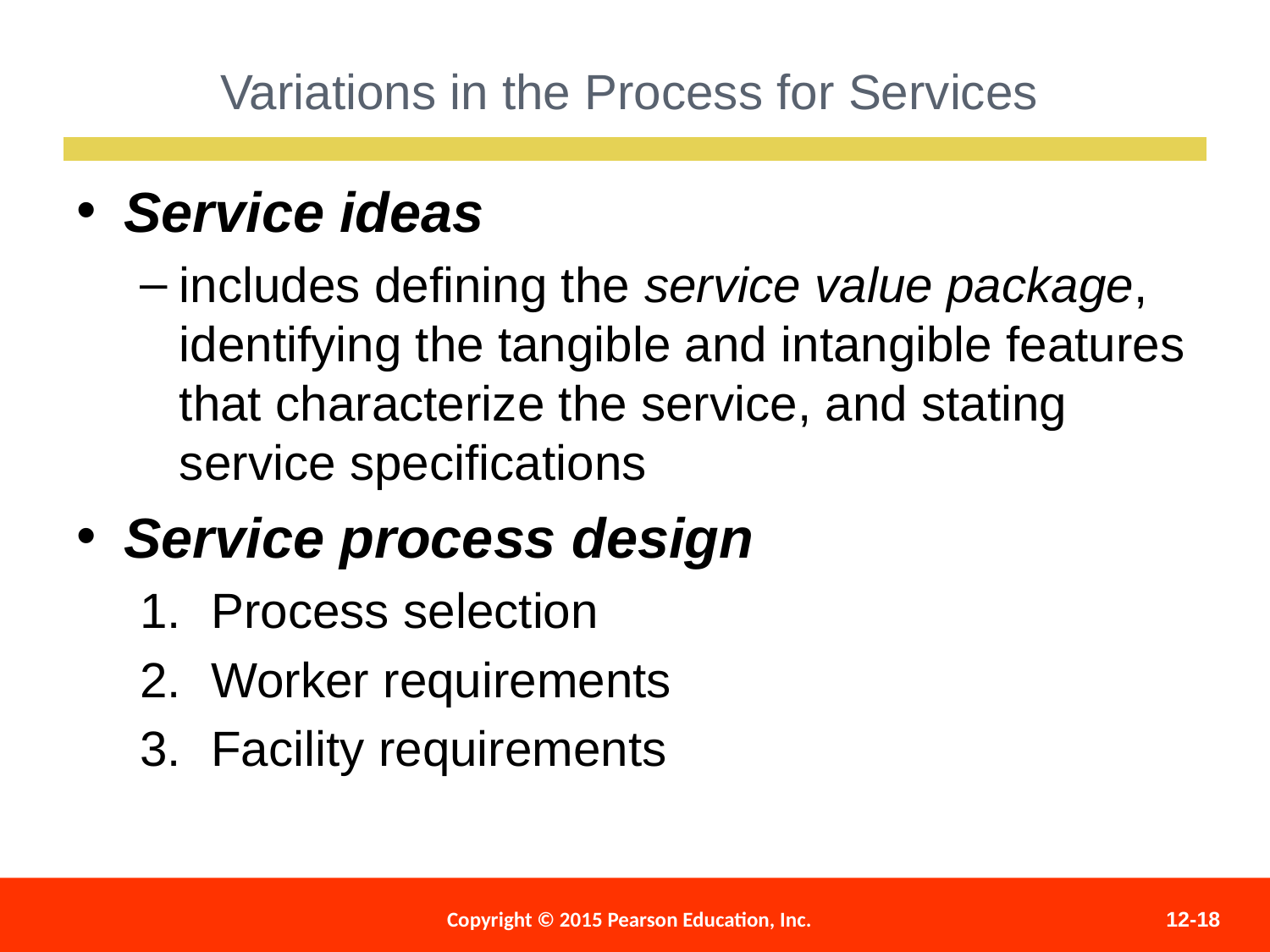

Variations in the Process for Services
Service ideas
includes defining the service value package, identifying the tangible and intangible features that characterize the service, and stating service specifications
Service process design
Process selection
Worker requirements
Facility requirements